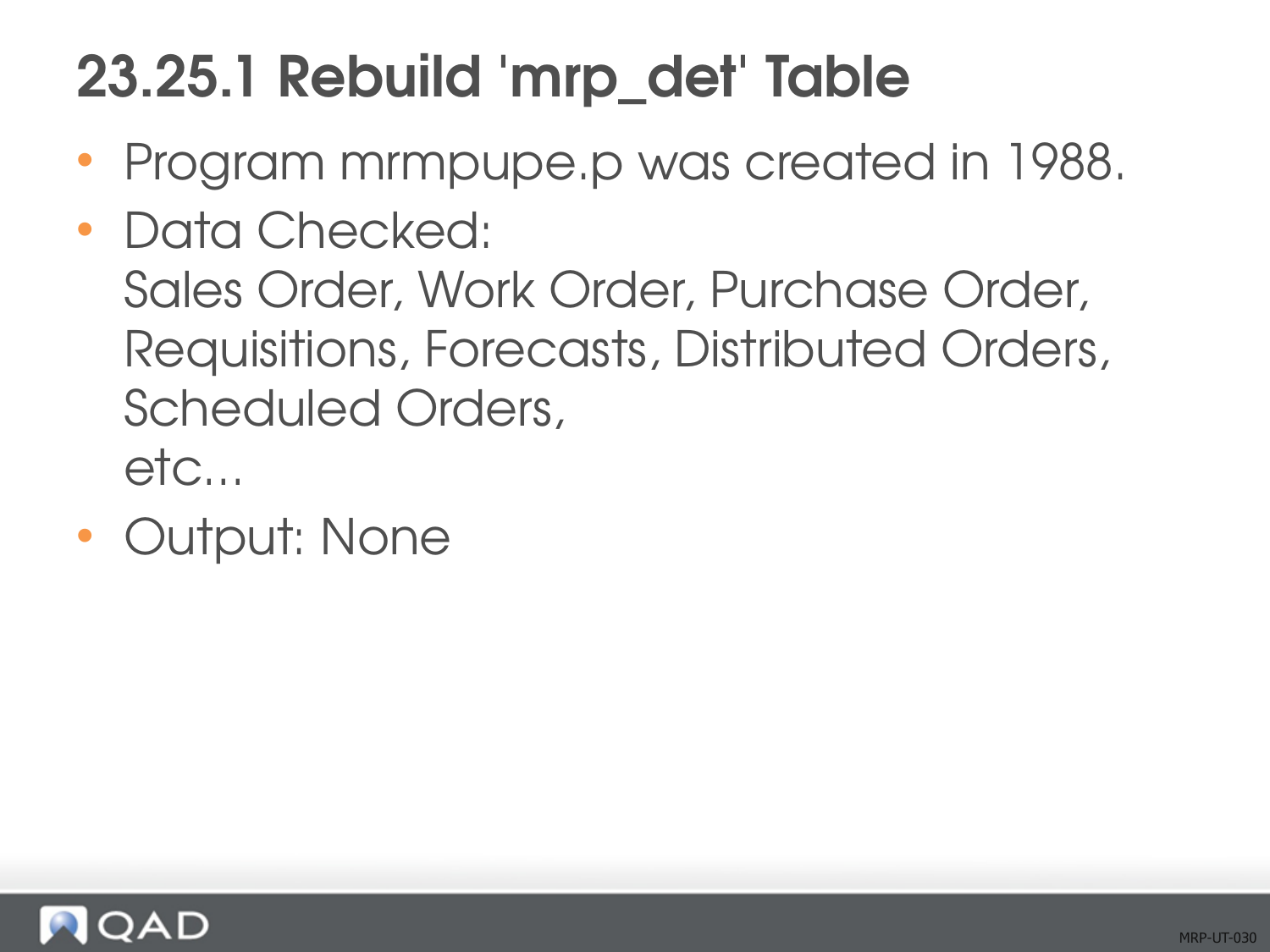

# 23.25.1 Rebuild 'mrp_det' Table
Program mrmpupe.p was created in 1988.
Data Checked:
Sales Order, Work Order, Purchase Order, Requisitions, Forecasts, Distributed Orders, Scheduled Orders,
etc…
Output: None
MRP-UT-030